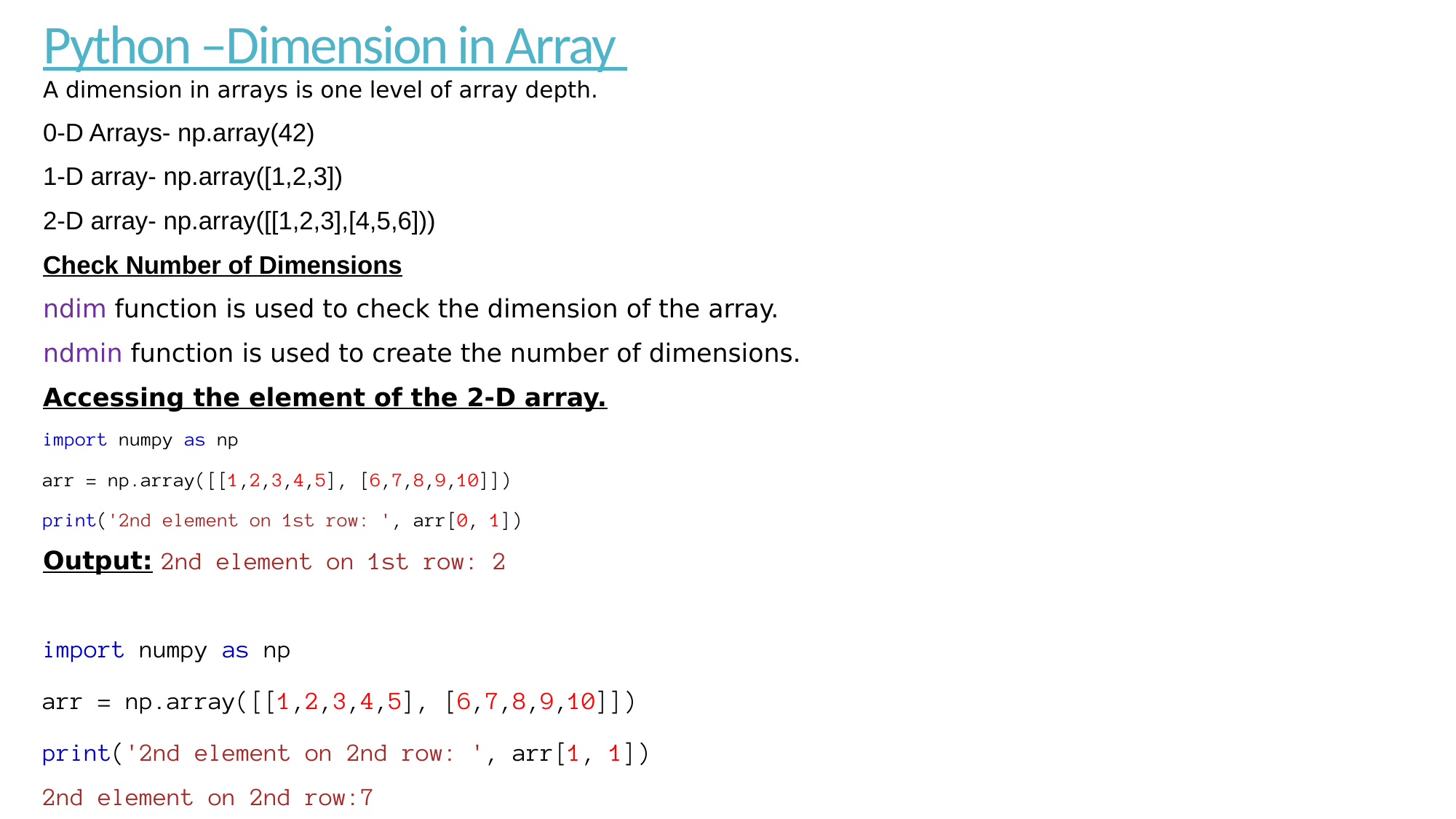

# Python –Dimension in Array
A dimension in arrays is one level of array depth.
0-D Arrays- np.array(42)
1-D array- np.array([1,2,3])
2-D array- np.array([[1,2,3],[4,5,6]))
Check Number of Dimensions
ndim function is used to check the dimension of the array.
ndmin function is used to create the number of dimensions.
Accessing the element of the 2-D array.
import numpy as np
arr = np.array([[1,2,3,4,5], [6,7,8,9,10]])
print('2nd element on 1st row: ', arr[0, 1])
Output: 2nd element on 1st row: 2

import numpy as np
arr = np.array([[1,2,3,4,5], [6,7,8,9,10]])
print('2nd element on 2nd row: ', arr[1, 1])
2nd element on 2nd row:7